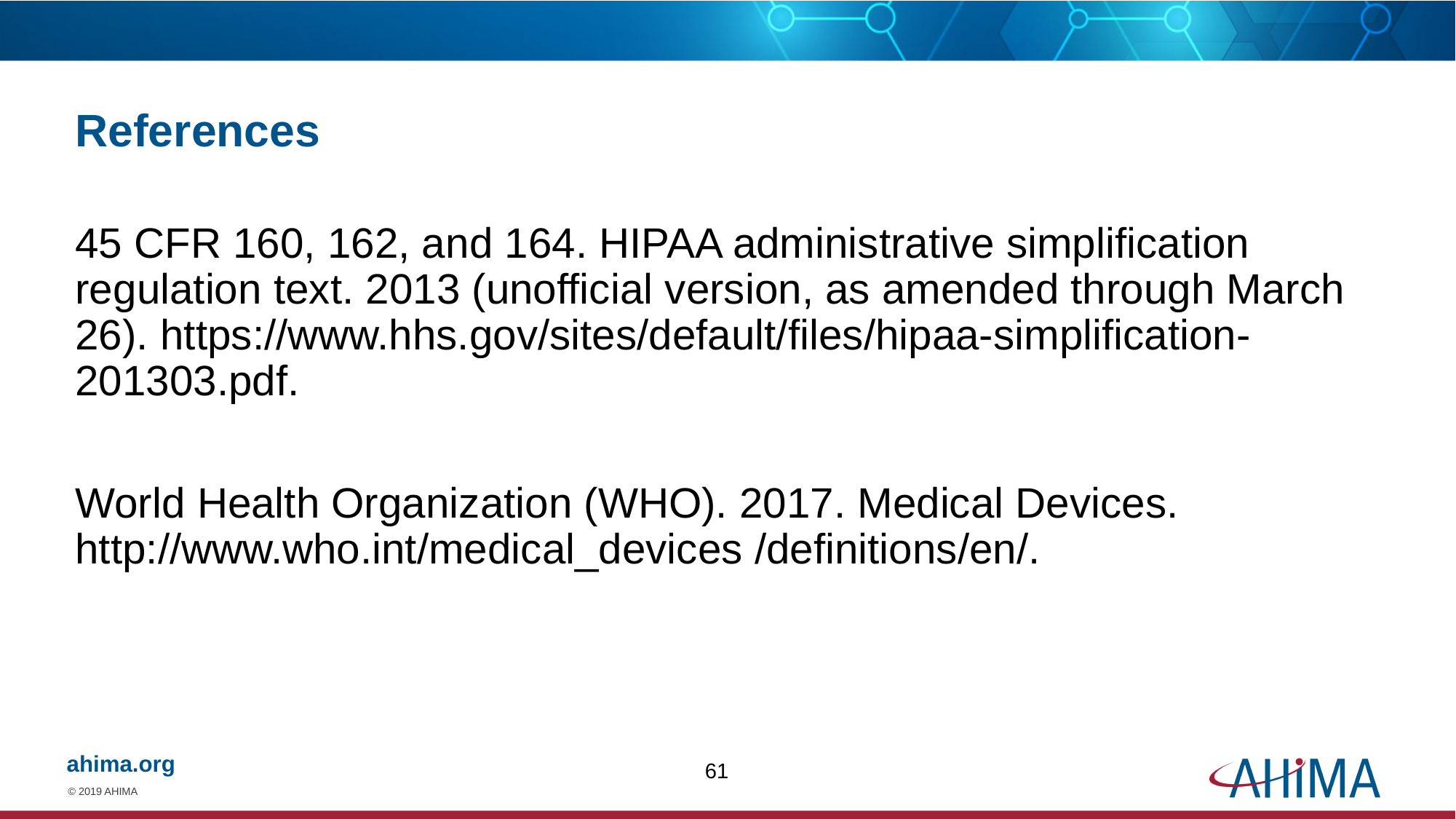

# References
45 CFR 160, 162, and 164. HIPAA administrative simplification regulation text. 2013 (unofficial version, as amended through March 26). https://www.hhs.gov/sites/default/files/hipaa-simplification-201303.pdf.

World Health Organization (WHO). 2017. Medical Devices. http://www.who.int/medical_devices /definitions/en/.